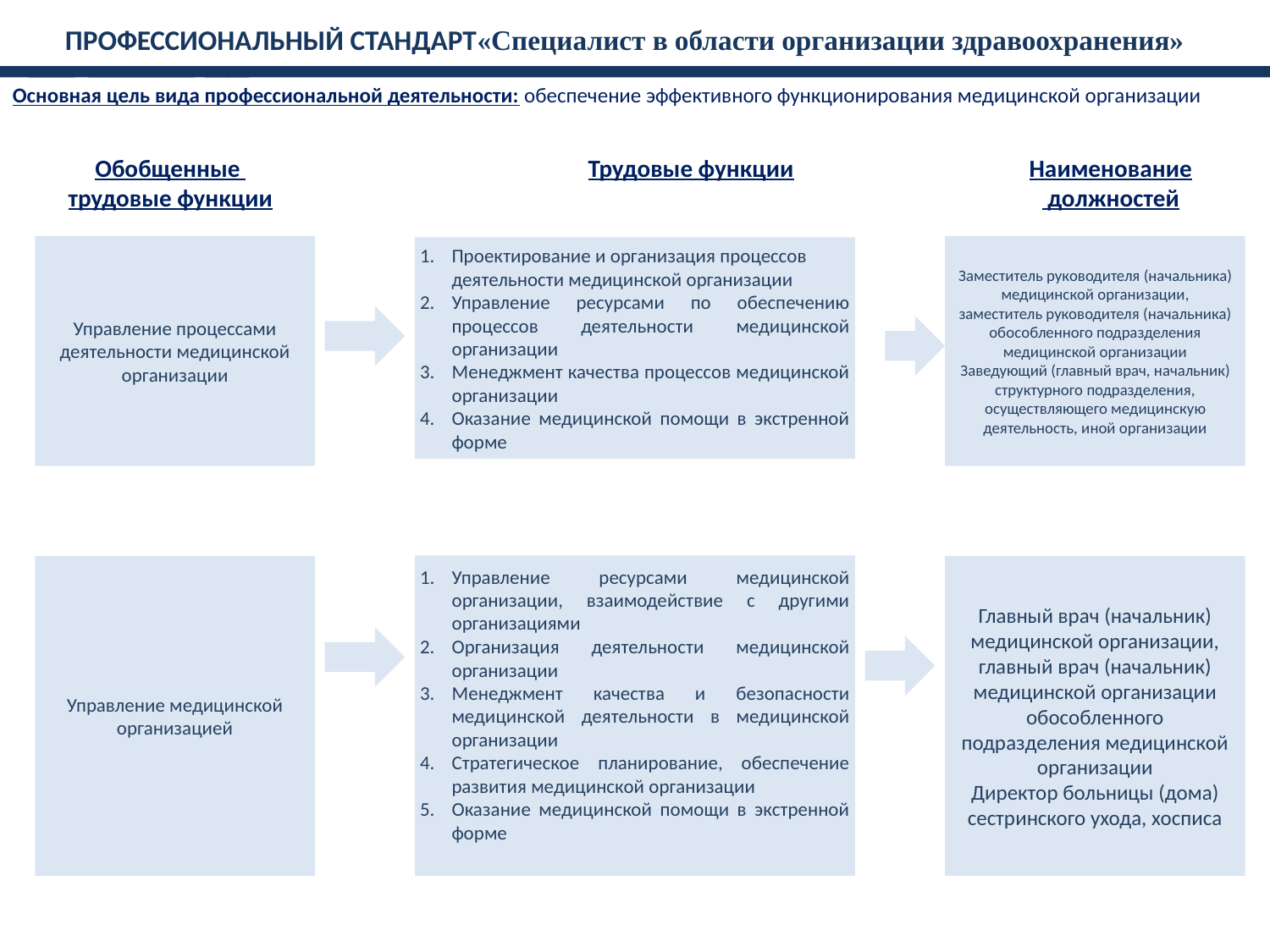

ПРОФЕССИОНАЛЬНЫЙ СТАНДАРТ«Специалист в области организации здравоохранения»

Основная цель вида профессиональной деятельности: обеспечение эффективного функционирования медицинской организации
Проектирование и организация процессов деятельности медицинской организации
Управление ресурсами по обеспечению процессов деятельности медицинской организации
Менеджмент качества процессов медицинской организации
Оказание медицинской помощи в экстренной форме
Управление процессами деятельности медицинской организации
Заместитель руководителя (начальника) медицинской организации, заместитель руководителя (начальника) обособленного подразделения медицинской организации
Заведующий (главный врач, начальник) структурного подразделения, осуществляющего медицинскую деятельность, иной организации

Управление ресурсами медицинской организации, взаимодействие с другими организациями
Организация деятельности медицинской организации
Менеджмент качества и безопасности медицинской деятельности в медицинской организации
Стратегическое планирование, обеспечение развития медицинской организации
Оказание медицинской помощи в экстренной форме

Управление медицинской организацией
Главный врач (начальник) медицинской организации, главный врач (начальник) медицинской организации обособленного подразделения медицинской организации
Директор больницы (дома) сестринского ухода, хосписа

Обобщенные
трудовые функции
Трудовые функции
Наименование
 должностей